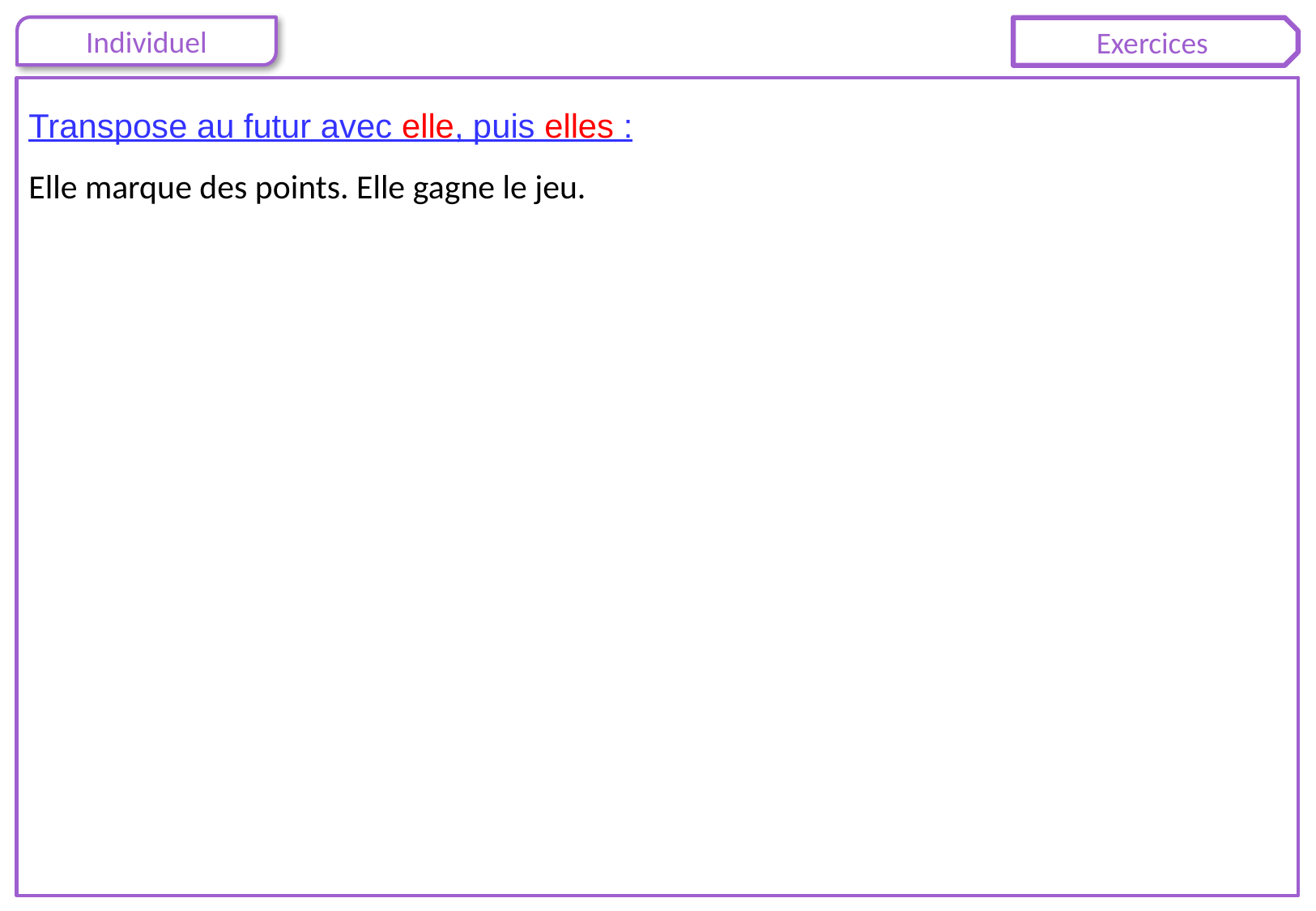

Transpose au futur avec elle, puis elles :
Elle marque des points. Elle gagne le jeu.